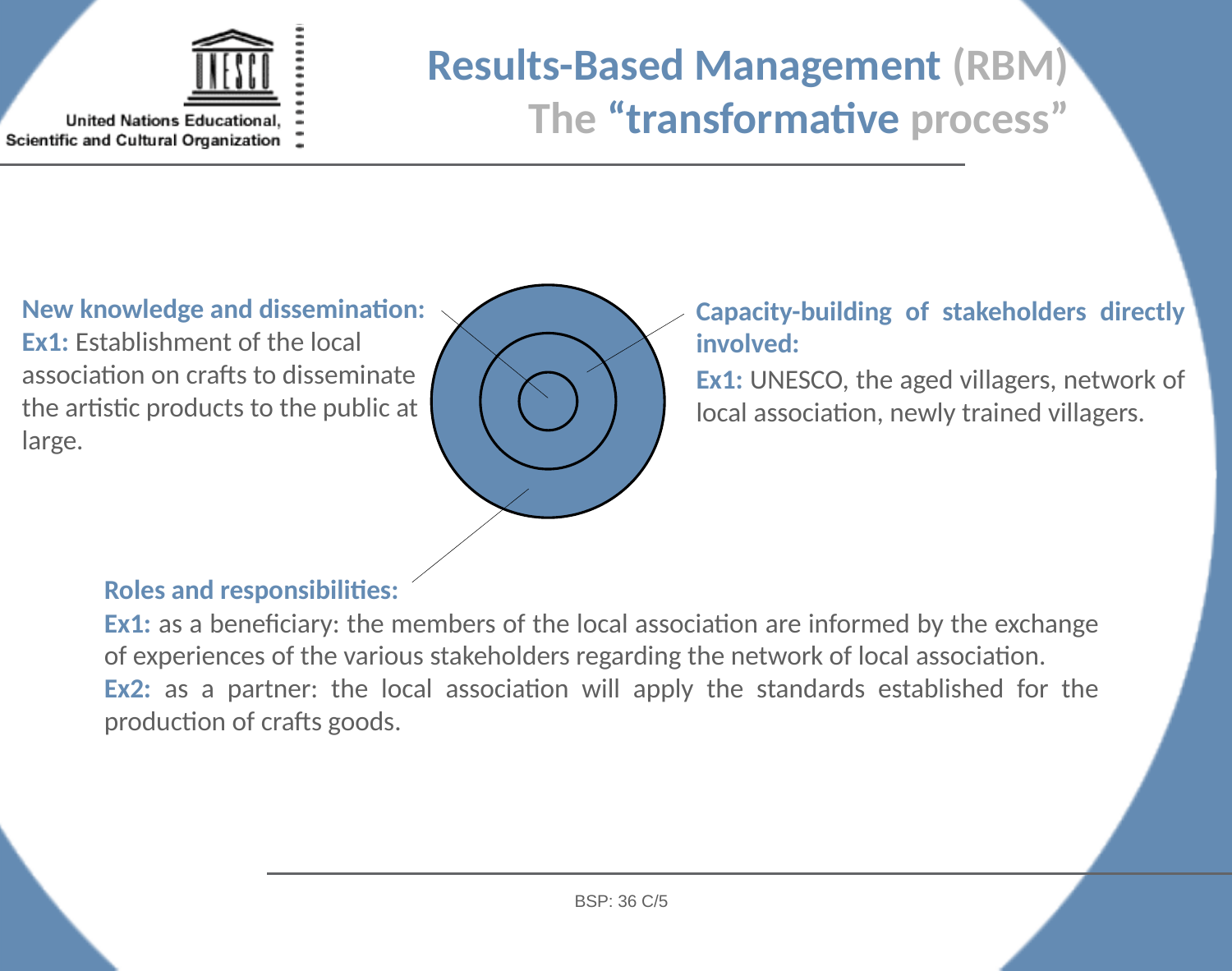

# Results-Based Management (RBM) The “transformative process”
New knowledge and dissemination:
Ex1: Establishment of the local association on crafts to disseminate the artistic products to the public at large.

Capacity-building of stakeholders directly involved:
Ex1: UNESCO, the aged villagers, network of local association, newly trained villagers.

Roles and responsibilities:
Ex1: as a beneficiary: the members of the local association are informed by the exchange of experiences of the various stakeholders regarding the network of local association.
Ex2: as a partner: the local association will apply the standards established for the production of crafts goods.
BSP: 36 C/5